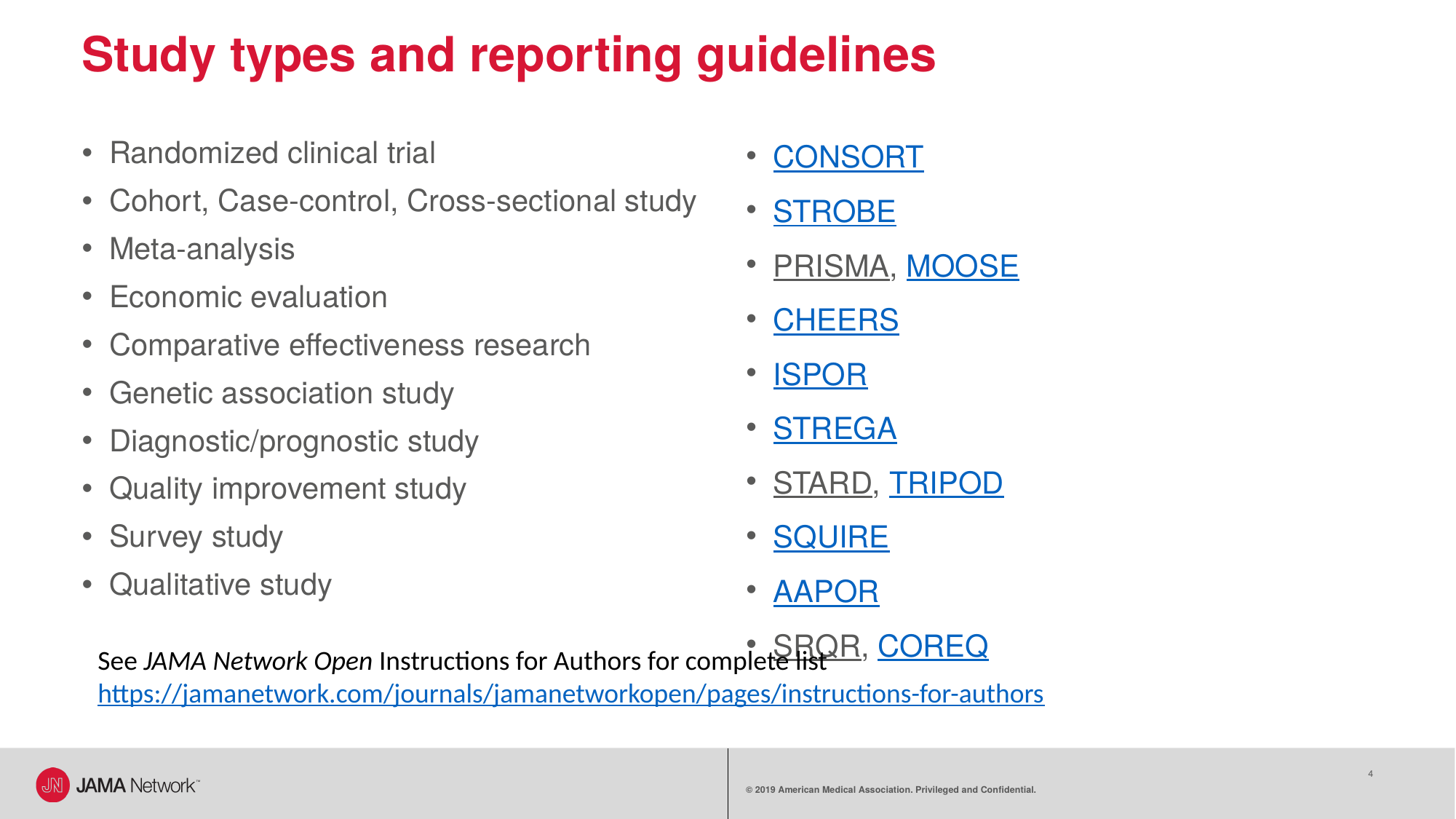

# Study types and reporting guidelines
Randomized clinical trial
Cohort, Case-control, Cross-sectional study
Meta-analysis
Economic evaluation
Comparative effectiveness research
Genetic association study
Diagnostic/prognostic study
Quality improvement study
Survey study
Qualitative study

CONSORT
STROBE
PRISMA, MOOSE
CHEERS
ISPOR
STREGA
STARD, TRIPOD
SQUIRE
AAPOR
SRQR, COREQ

See JAMA Network Open Instructions for Authors for complete list
https://jamanetwork.com/journals/jamanetworkopen/pages/instructions-for-authors
4